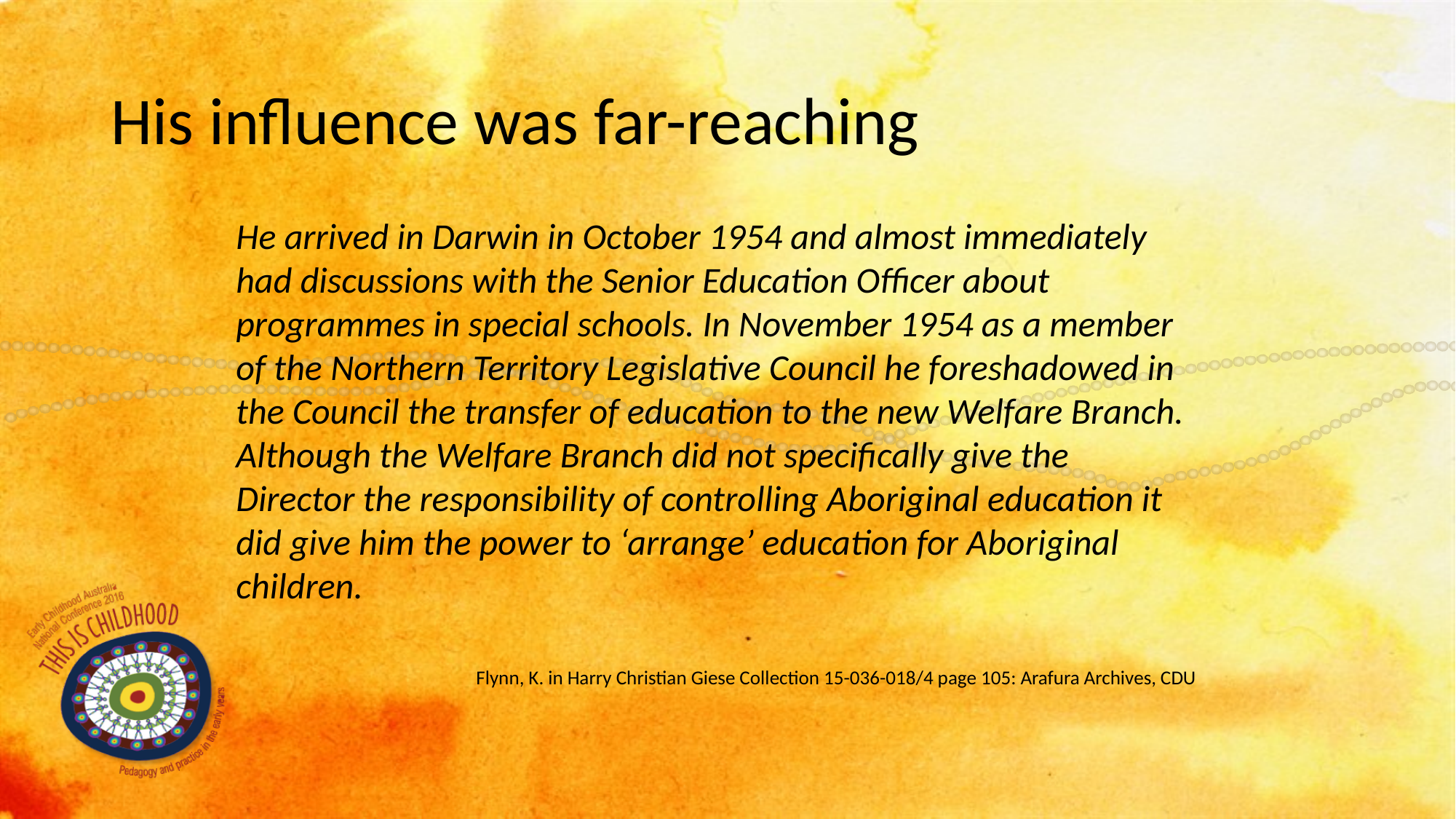

# His influence was far-reaching
He arrived in Darwin in October 1954 and almost immediately had discussions with the Senior Education Officer about programmes in special schools. In November 1954 as a member of the Northern Territory Legislative Council he foreshadowed in the Council the transfer of education to the new Welfare Branch. Although the Welfare Branch did not specifically give the Director the responsibility of controlling Aboriginal education it did give him the power to ‘arrange’ education for Aboriginal children.
Flynn, K. in Harry Christian Giese Collection 15-036-018/4 page 105: Arafura Archives, CDU